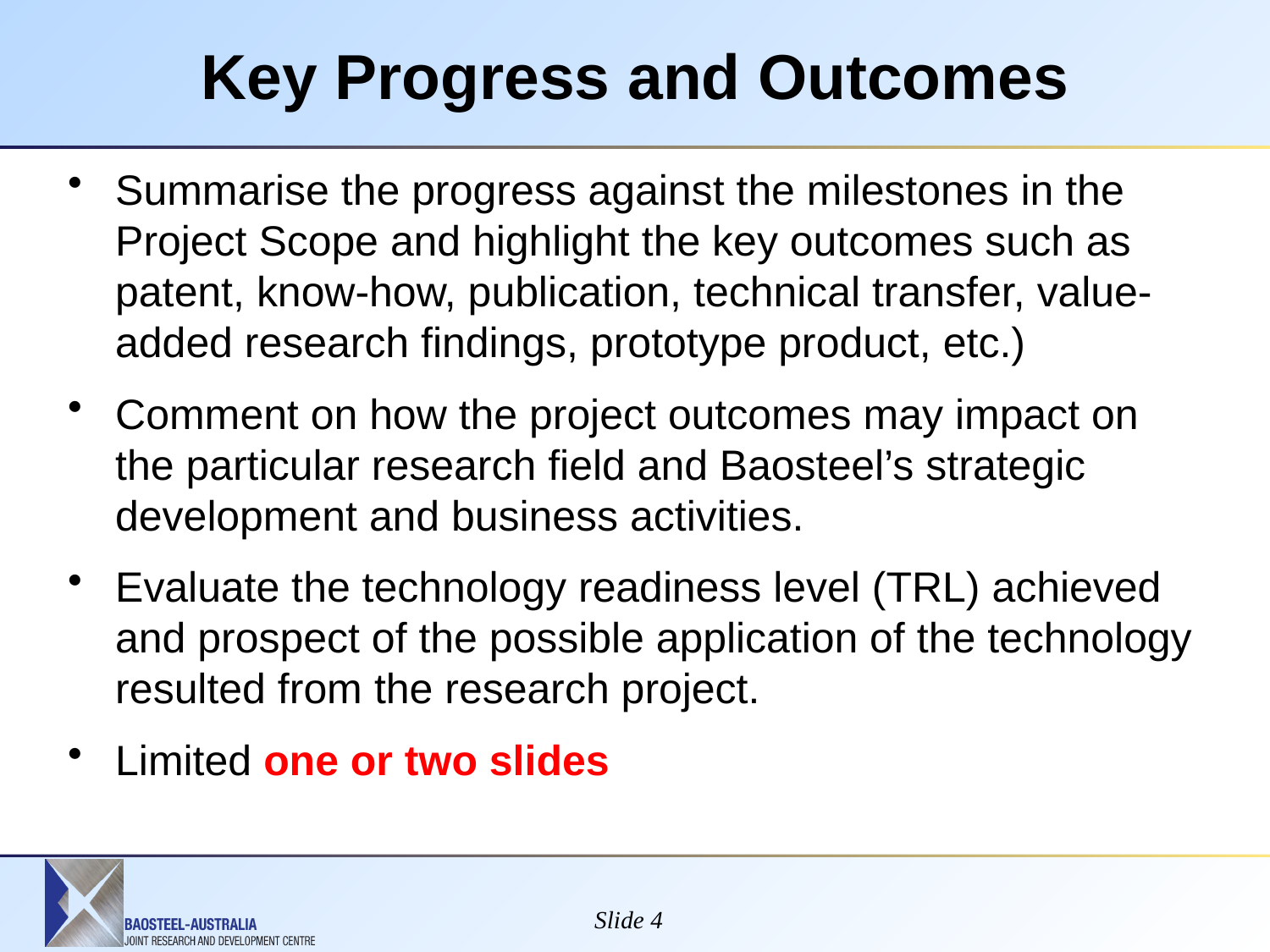

# Key Progress and Outcomes
Summarise the progress against the milestones in the Project Scope and highlight the key outcomes such as patent, know-how, publication, technical transfer, value-added research findings, prototype product, etc.)
Comment on how the project outcomes may impact on the particular research field and Baosteel’s strategic development and business activities.
Evaluate the technology readiness level (TRL) achieved and prospect of the possible application of the technology resulted from the research project.
Limited one or two slides

Slide 4